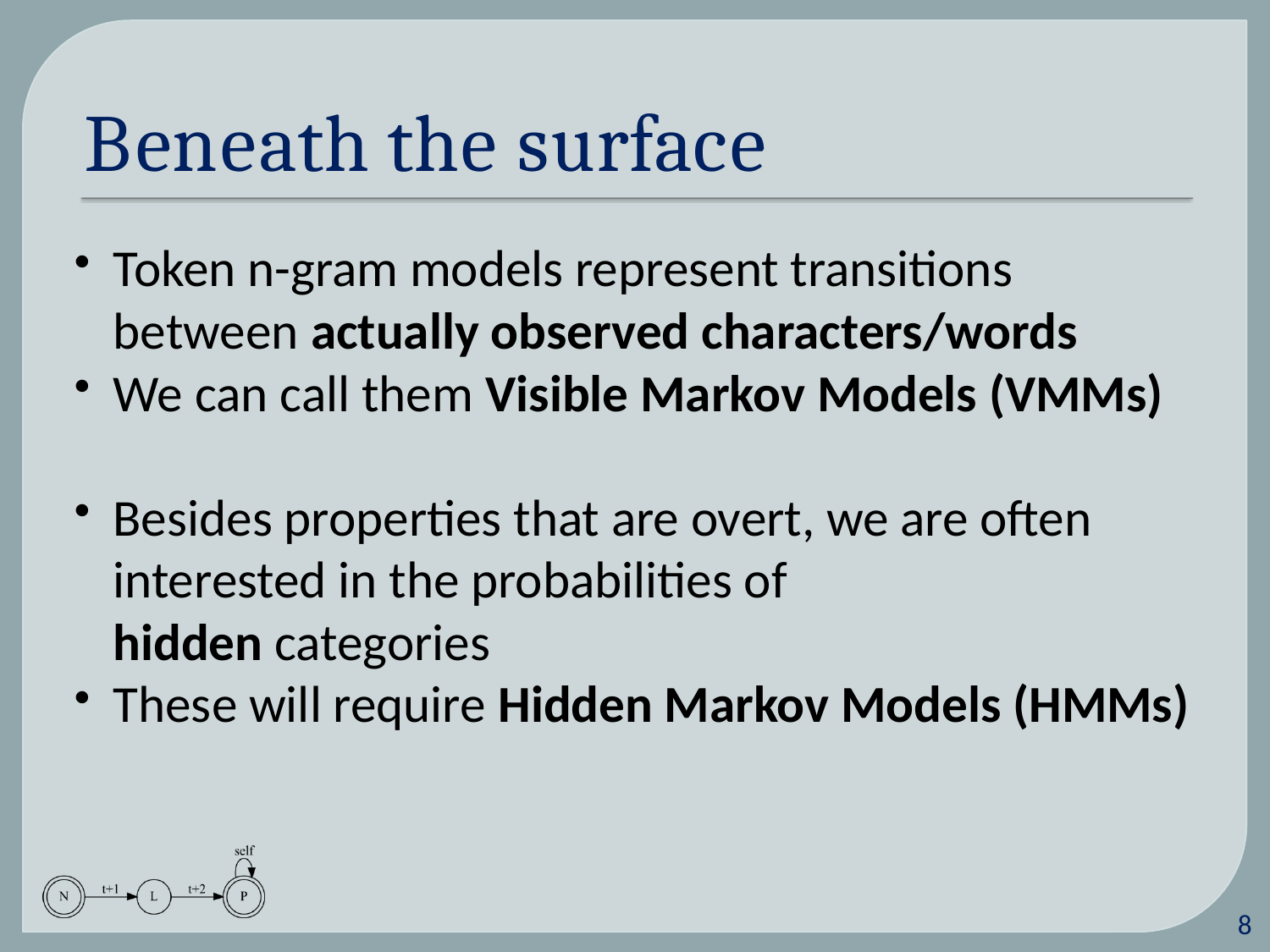

# Beneath the surface
Token n-gram models represent transitions between actually observed characters/words
We can call them Visible Markov Models (VMMs)

Besides properties that are overt, we are often interested in the probabilities of
hidden categories
These will require Hidden Markov Models (HMMs)
8